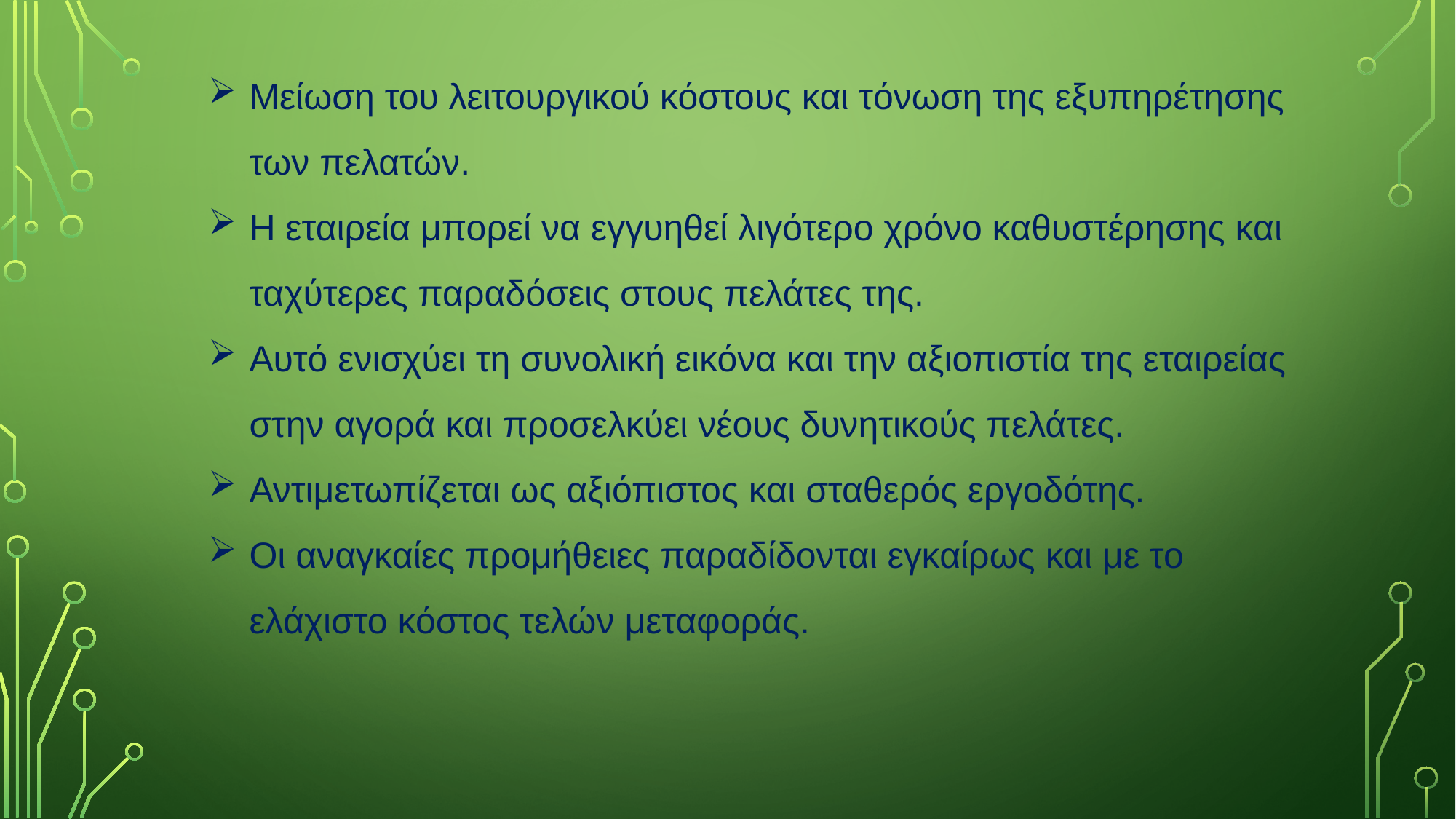

Μείωση του λειτουργικού κόστους και τόνωση της εξυπηρέτησης των πελατών.
Η εταιρεία μπορεί να εγγυηθεί λιγότερο χρόνο καθυστέρησης και ταχύτερες παραδόσεις στους πελάτες της.
Αυτό ενισχύει τη συνολική εικόνα και την αξιοπιστία της εταιρείας στην αγορά και προσελκύει νέους δυνητικούς πελάτες.
Αντιμετωπίζεται ως αξιόπιστος και σταθερός εργοδότης.
Οι αναγκαίες προμήθειες παραδίδονται εγκαίρως και με το ελάχιστο κόστος τελών μεταφοράς.